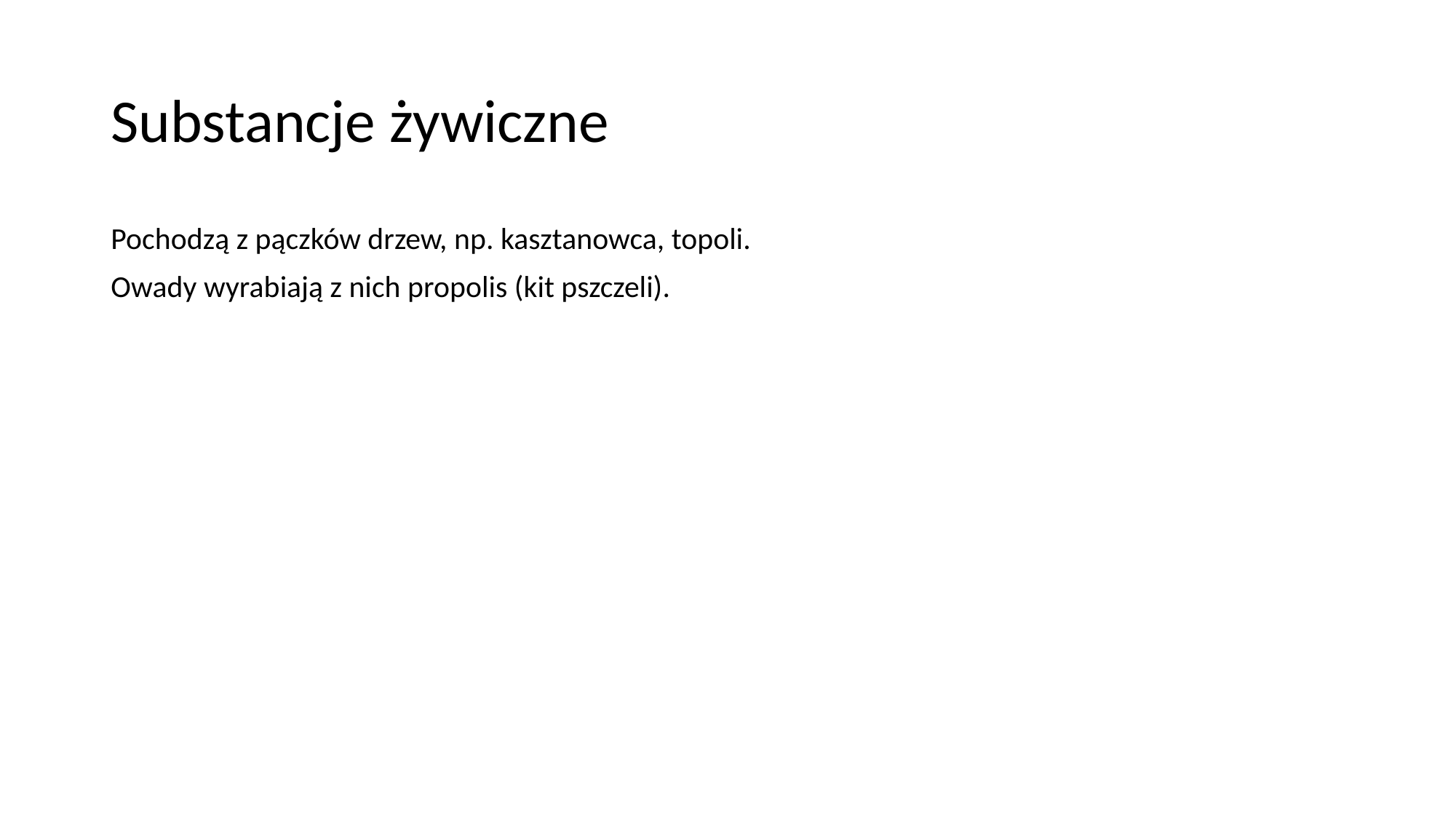

# Substancje żywiczne
Pochodzą z pączków drzew, np. kasztanowca, topoli.
Owady wyrabiają z nich propolis (kit pszczeli).